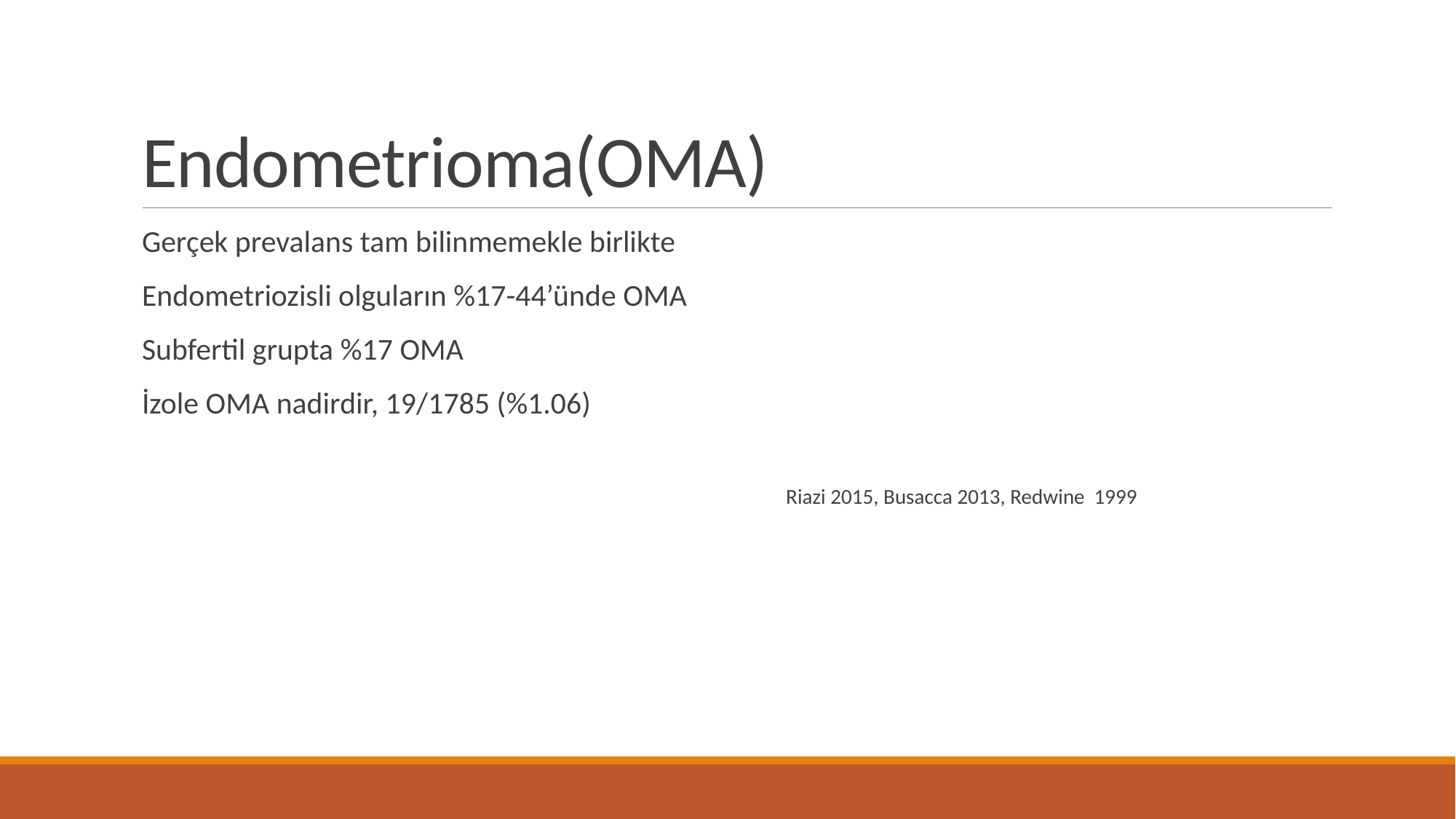

# Endometrioma(OMA)
Gerçek prevalans tam bilinmemekle birlikte
Endometriozisli olguların %17-44’ünde OMA
Subfertil grupta %17 OMA
İzole OMA nadirdir, 19/1785 (%1.06)

						Riazi 2015, Busacca 2013, Redwine  1999